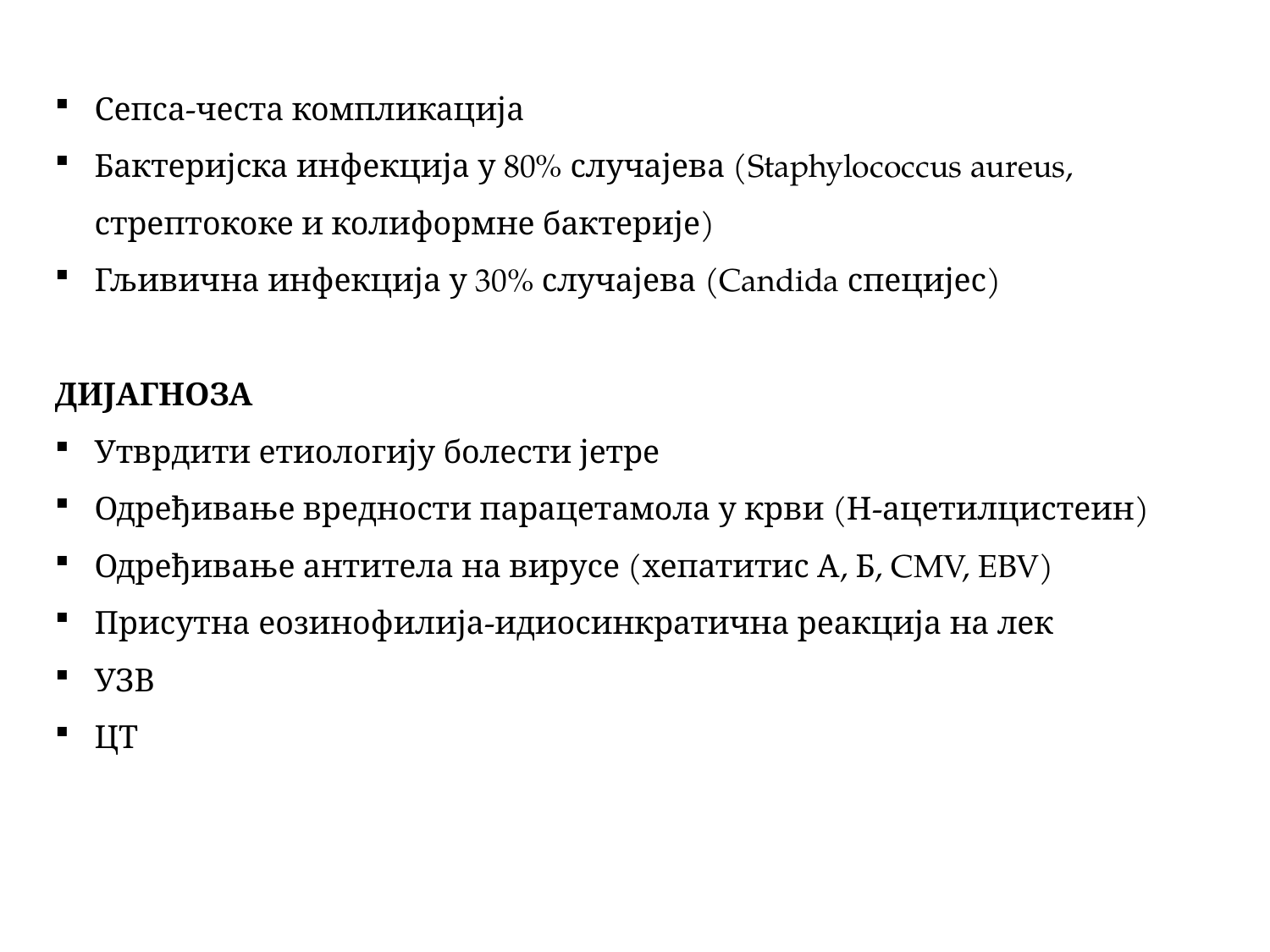

Сепса-честа компликација
Бактеријска инфекција у 80% случајева (Staphylococcus aureus, стрептококе и колиформне бактерије)
Гљивична инфекција у 30% случајева (Candida специјес)

ДИЈАГНОЗА
Утврдити етиологију болести јетре
Одређивање вредности парацетамола у крви (Н-ацетилцистеин)
Одређивање антитела на вирусе (хепатитис А, Б, CMV, EBV)
Присутна еозинофилија-идиосинкратична реакција на лек
УЗВ
ЦТ